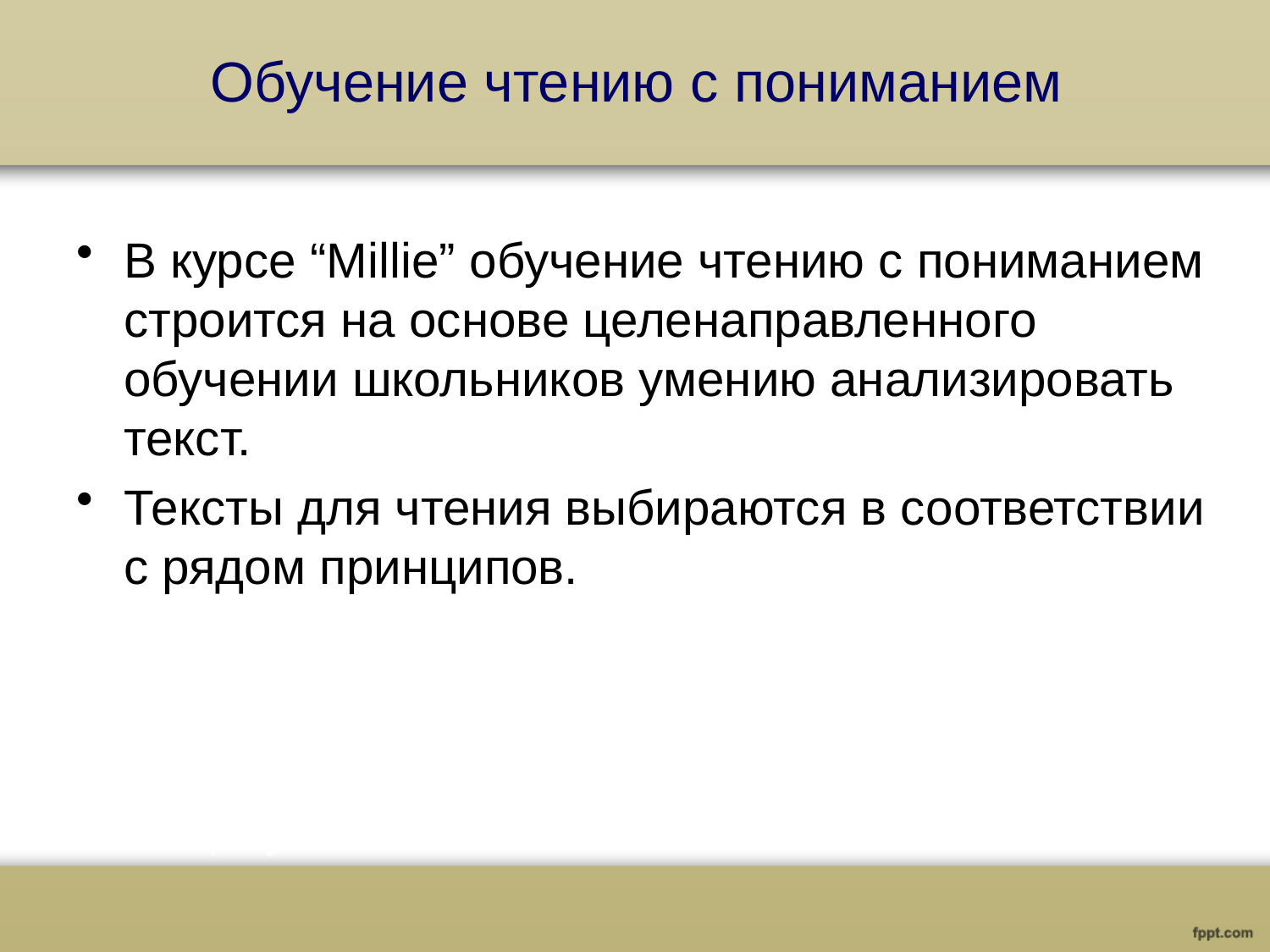

# Обучение чтению с пониманием
В курсе “Millie” обучение чтению с пониманием строится на основе целенаправленного обучении школьников умению анализировать текст.
Тексты для чтения выбираются в соответствии с рядом принципов.